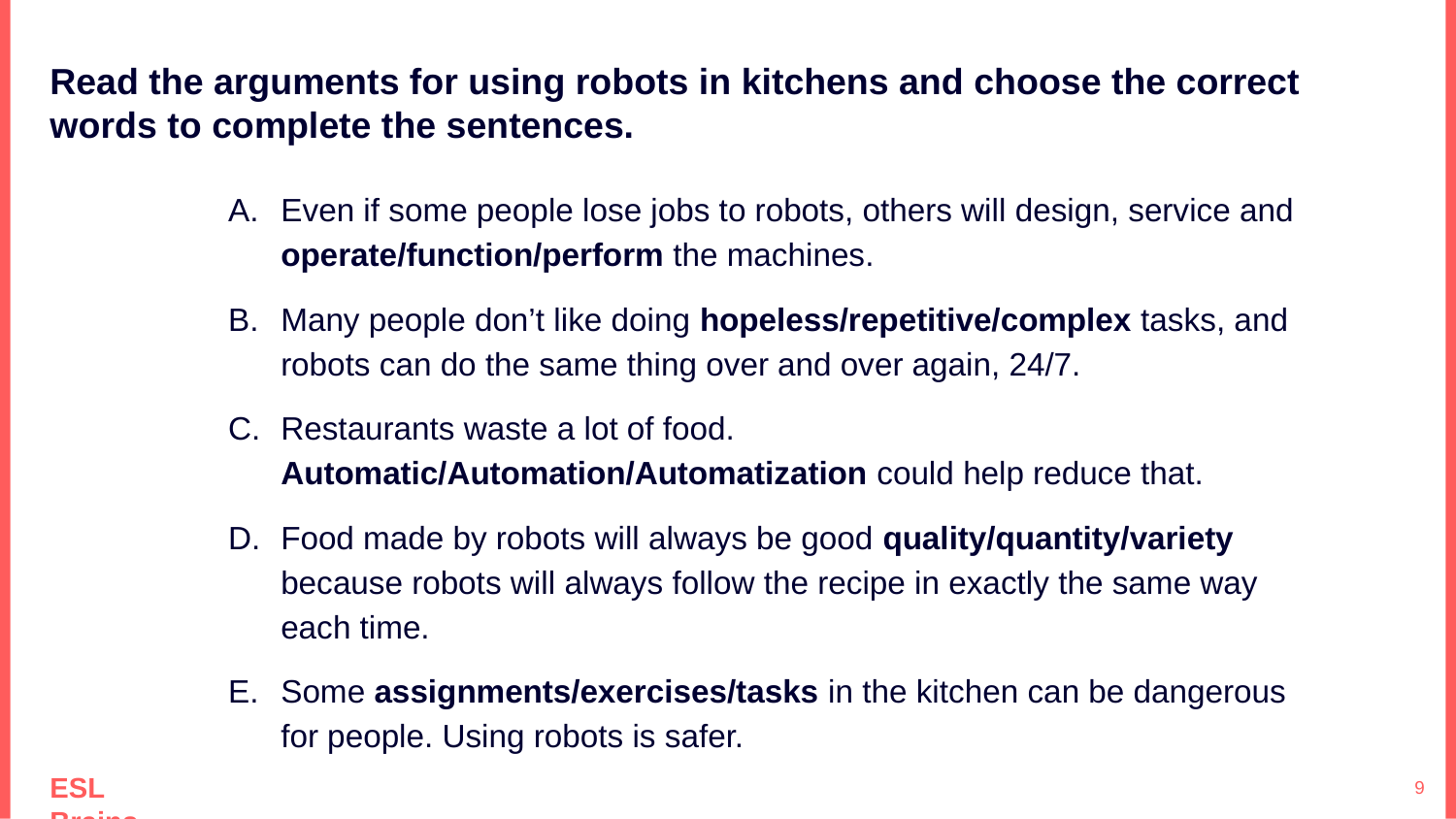

Read the arguments for using robots in kitchens and choose the correct words to complete the sentences.
Even if some people lose jobs to robots, others will design, service and operate/function/perform the machines.
Many people don’t like doing hopeless/repetitive/complex tasks, and robots can do the same thing over and over again, 24/7.
Restaurants waste a lot of food. Automatic/Automation/Automatization could help reduce that.
Food made by robots will always be good quality/quantity/variety because robots will always follow the recipe in exactly the same way each time.
Some assignments/exercises/tasks in the kitchen can be dangerous for people. Using robots is safer.
9